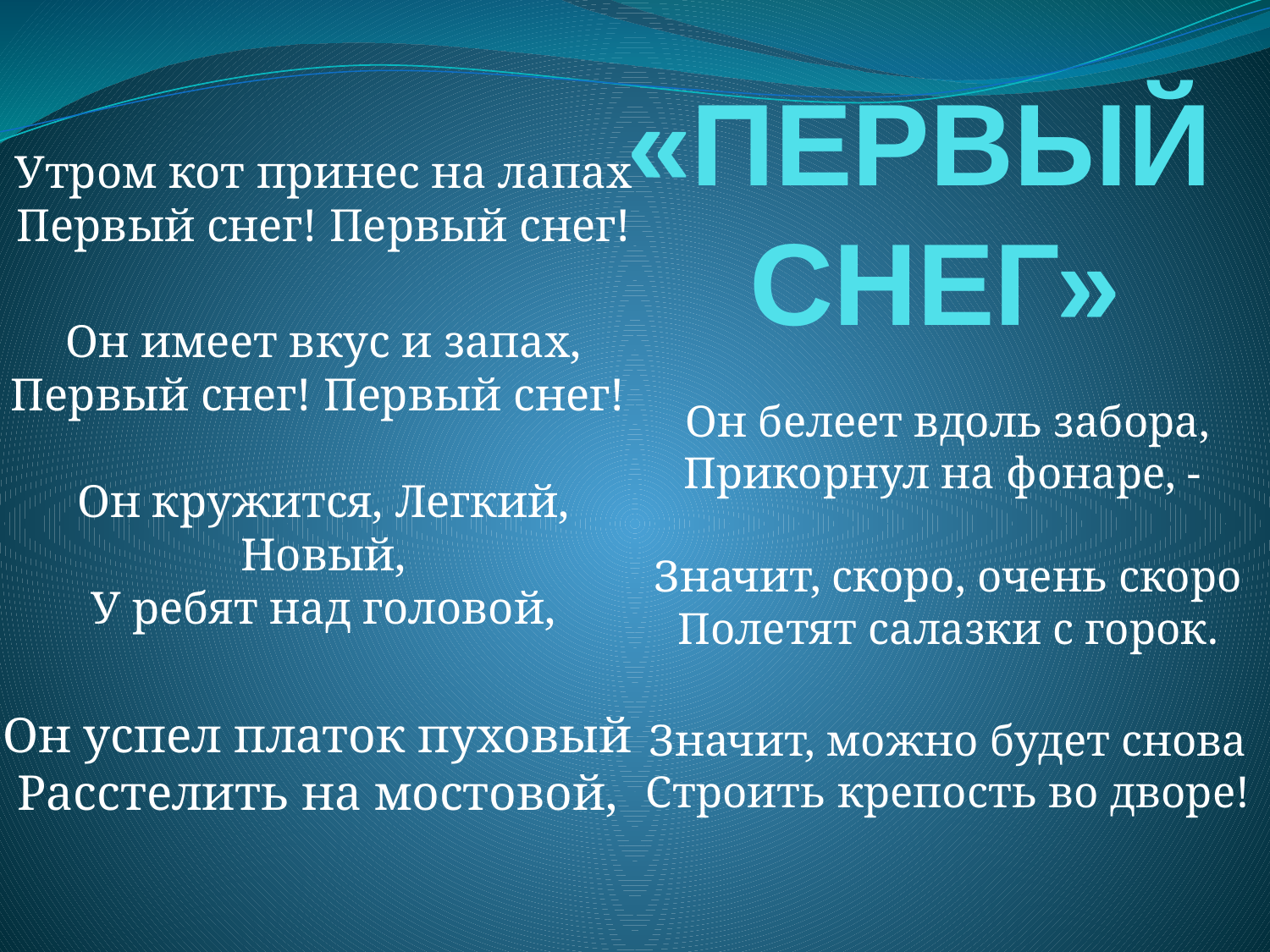

Утром кот принес на лапах
Первый снег! Первый снег!
Он имеет вкус и запах,
Первый снег! Первый снег! 
Он кружится, Легкий, Новый,
У ребят над головой,

Он успел платок пуховый 
Расстелить на мостовой,
# «ПЕРВЫЙ  СНЕГ»
Он белеет вдоль забора,
Прикорнул на фонаре, - 
Значит, скоро, очень скоро
Полетят салазки с горок.
Значит, можно будет снова
Строить крепость во дворе!